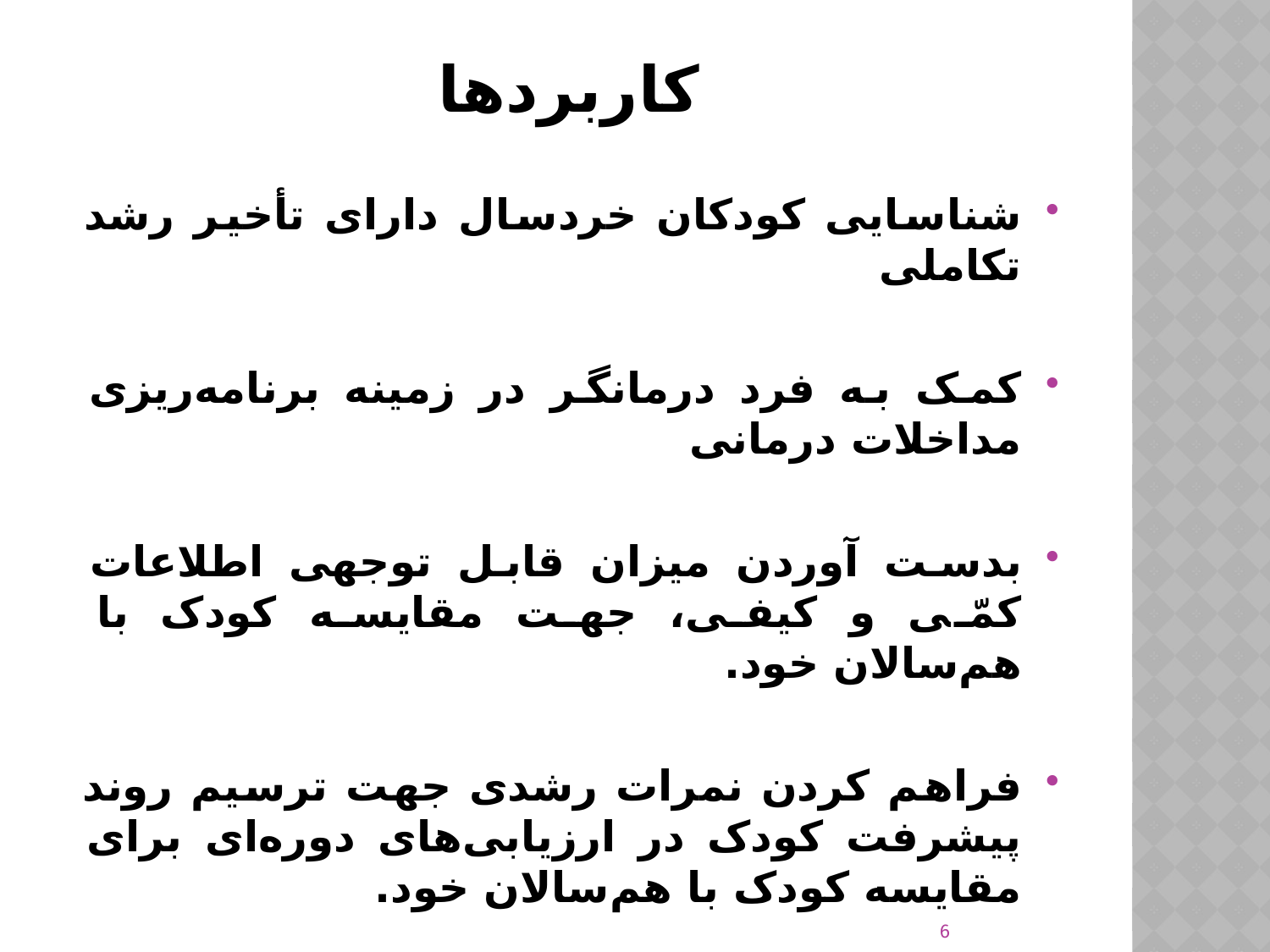

# کاربردها
شناسایی کودکان خردسال دارای تأخیر رشد تکاملی

کمک به فرد درمانگر در زمینه برنامه‌ریزی مداخلات درمانی

بدست آوردن میزان قابل توجهی اطلاعات کمّی و کیفی، جهت مقایسه کودک با هم‌سالان خود.

فراهم کردن نمرات رشدی جهت ترسیم روند پیشرفت کودک در ارزیابی‌های دوره‌ای برای مقایسه کودک با هم‌سالان خود.

کمک در انجام مداخلۀ زودهنگام، به‌عنوان کلیدی برای به‌حداقل‌رساندن اثرات بلندمدت تأخیر تکاملی
6